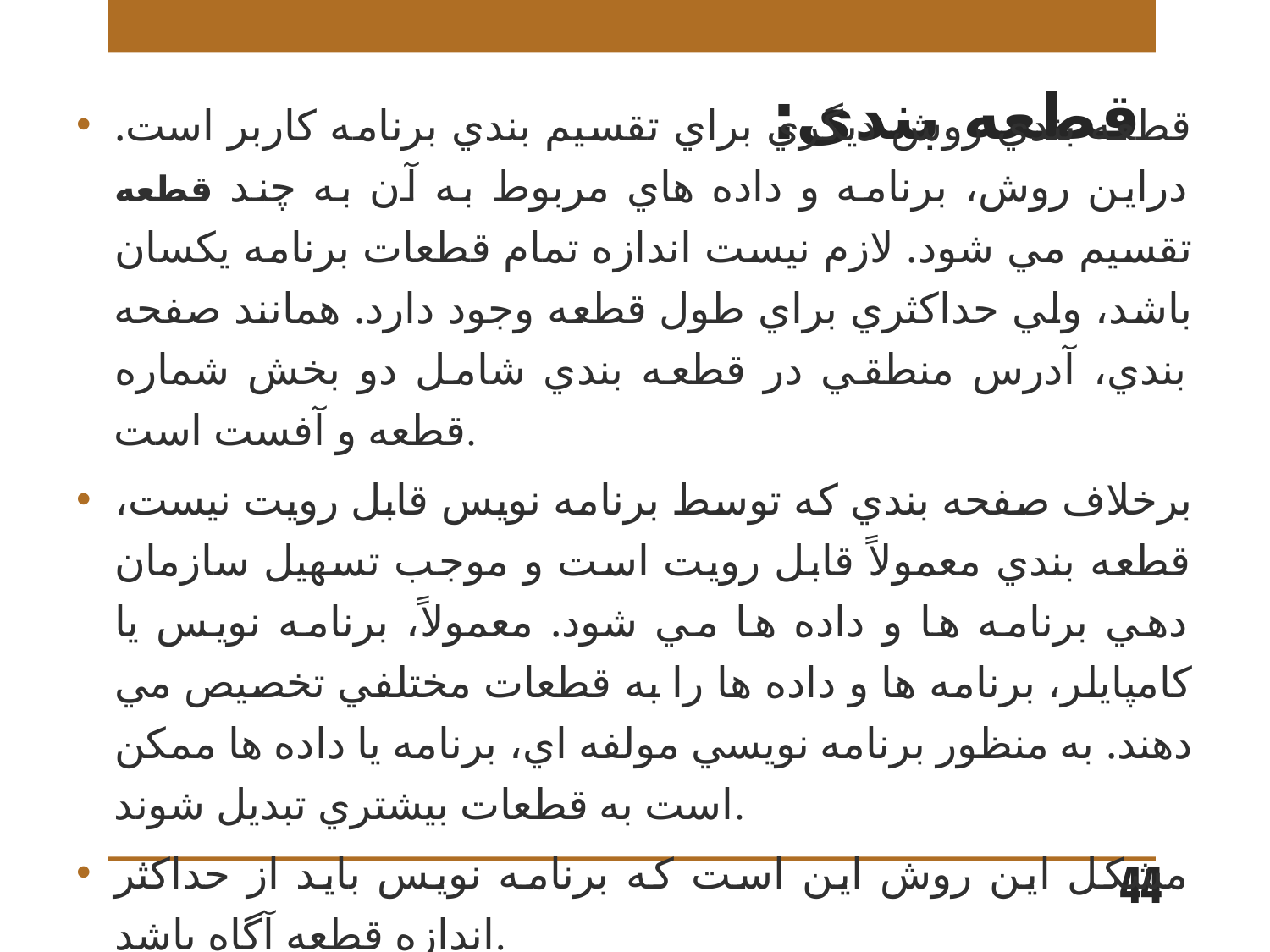

# قطعه بندی:
قطعه بندي روش ديگري براي تقسيم بندي برنامه كاربر است. دراين روش، برنامه و داده هاي مربوط به آن به چند قطعه تقسيم مي شود. لازم نيست اندازه تمام قطعات برنامه يكسان باشد، ولي حداكثري براي طول قطعه وجود دارد. همانند صفحه بندي، آدرس منطقي در قطعه بندي شامل دو بخش شماره قطعه و آفست است.
برخلاف صفحه بندي كه توسط برنامه نويس قابل رويت نيست، قطعه بندي معمولاً قابل رويت است و موجب تسهيل سازمان دهي برنامه ها و داده ها مي شود. معمولاً، برنامه نويس يا كامپايلر، برنامه ها و داده ها را به قطعات مختلفي تخصيص مي دهند. به منظور برنامه نويسي مولفه اي، برنامه يا داده ها ممكن است به قطعات بيشتري تبديل شوند.
مشكل اين روش اين است كه برنامه نويس بايد از حداكثر اندازه قطعه آگاه باشد.
44